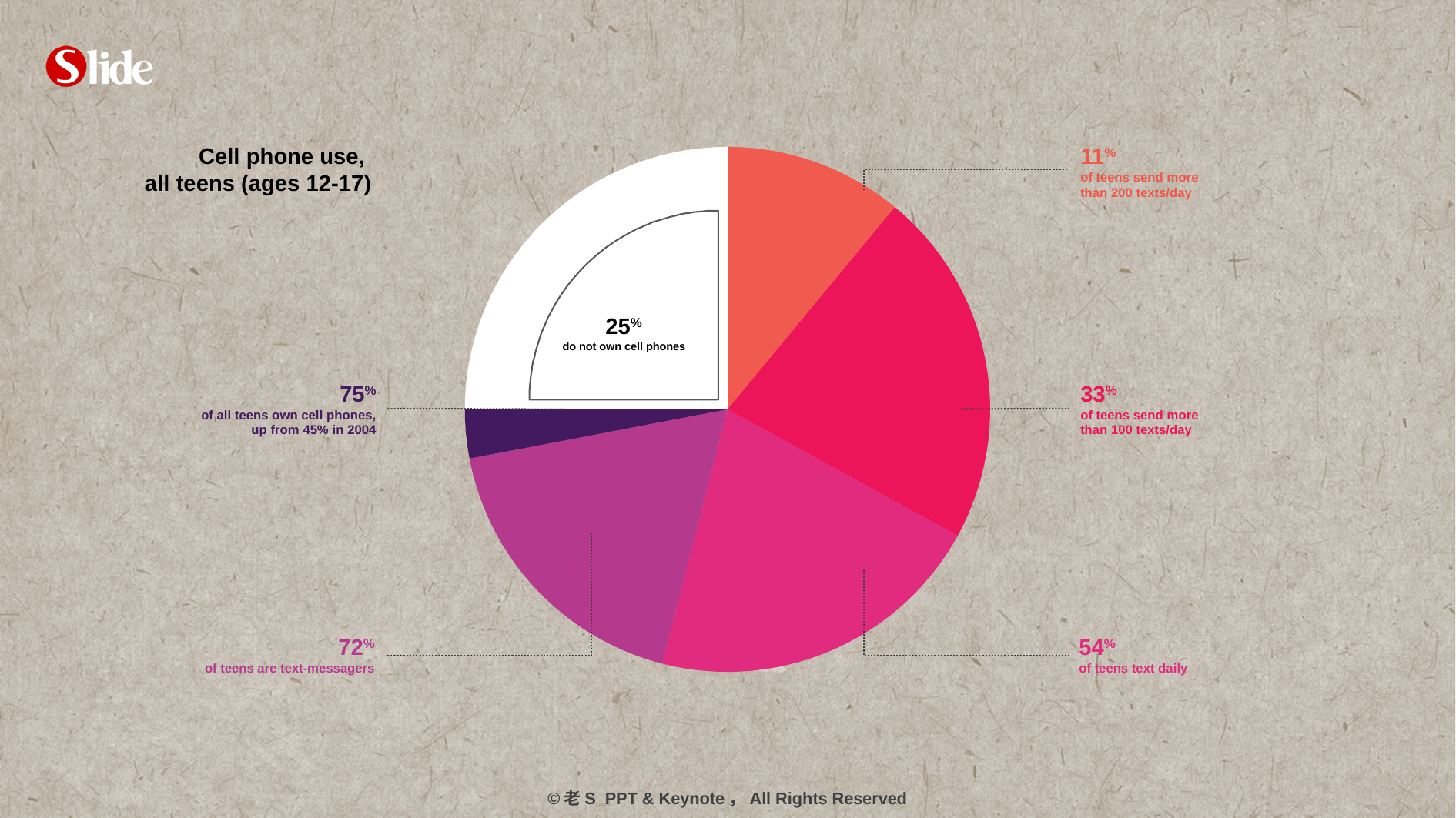

Cell phone use,
all teens (ages 12-17)

[unsupported chart]

11%
of teens send more
than 200 texts/day

25%
do not own cell phones
75%
of all teens own cell phones,
up from 45% in 2004
33%
of teens send more
than 100 texts/day

72%
of teens are text-messagers
54%
of teens text daily